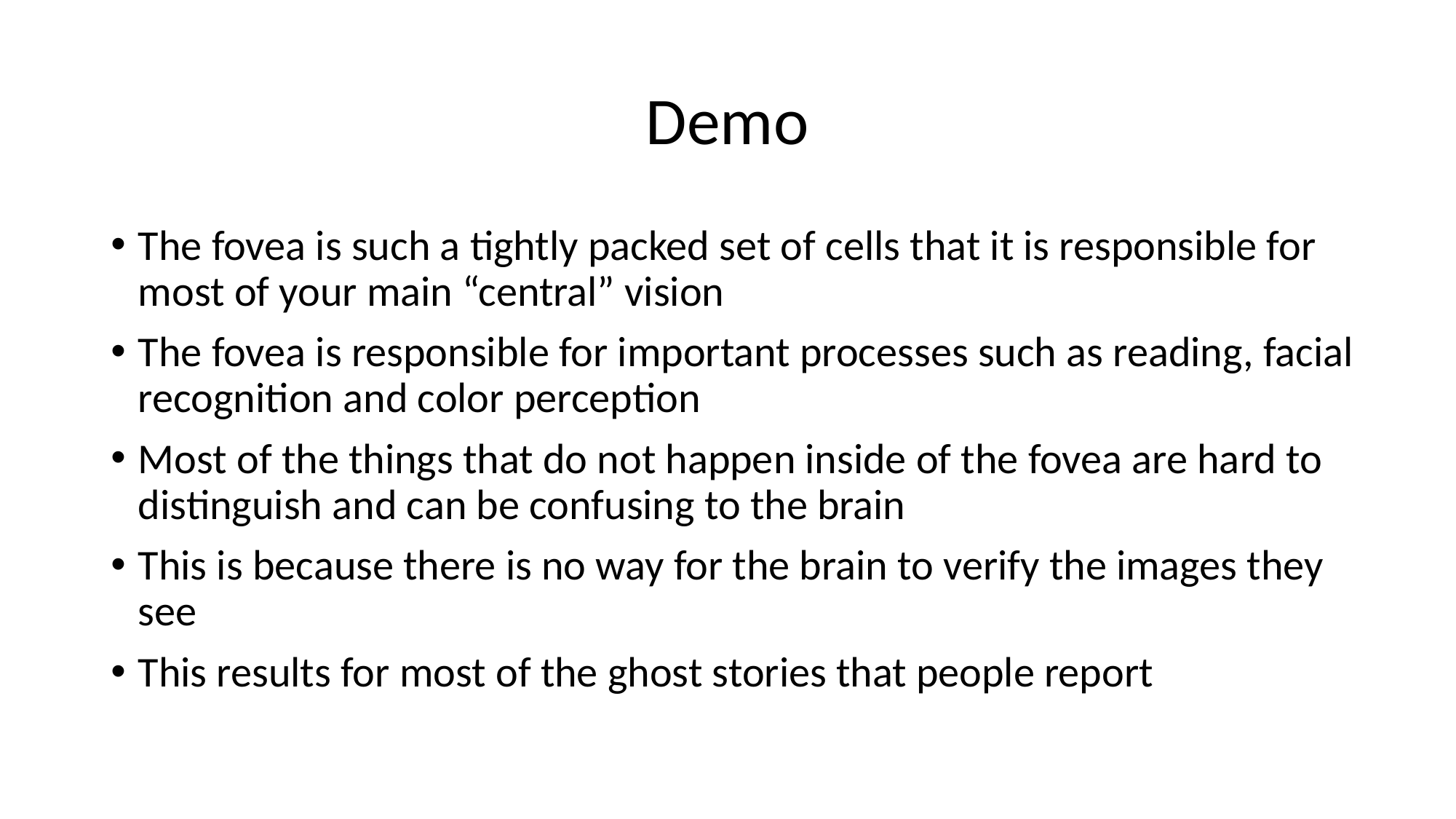

# Demo
The fovea is such a tightly packed set of cells that it is responsible for most of your main “central” vision
The fovea is responsible for important processes such as reading, facial recognition and color perception
Most of the things that do not happen inside of the fovea are hard to distinguish and can be confusing to the brain
This is because there is no way for the brain to verify the images they see
This results for most of the ghost stories that people report